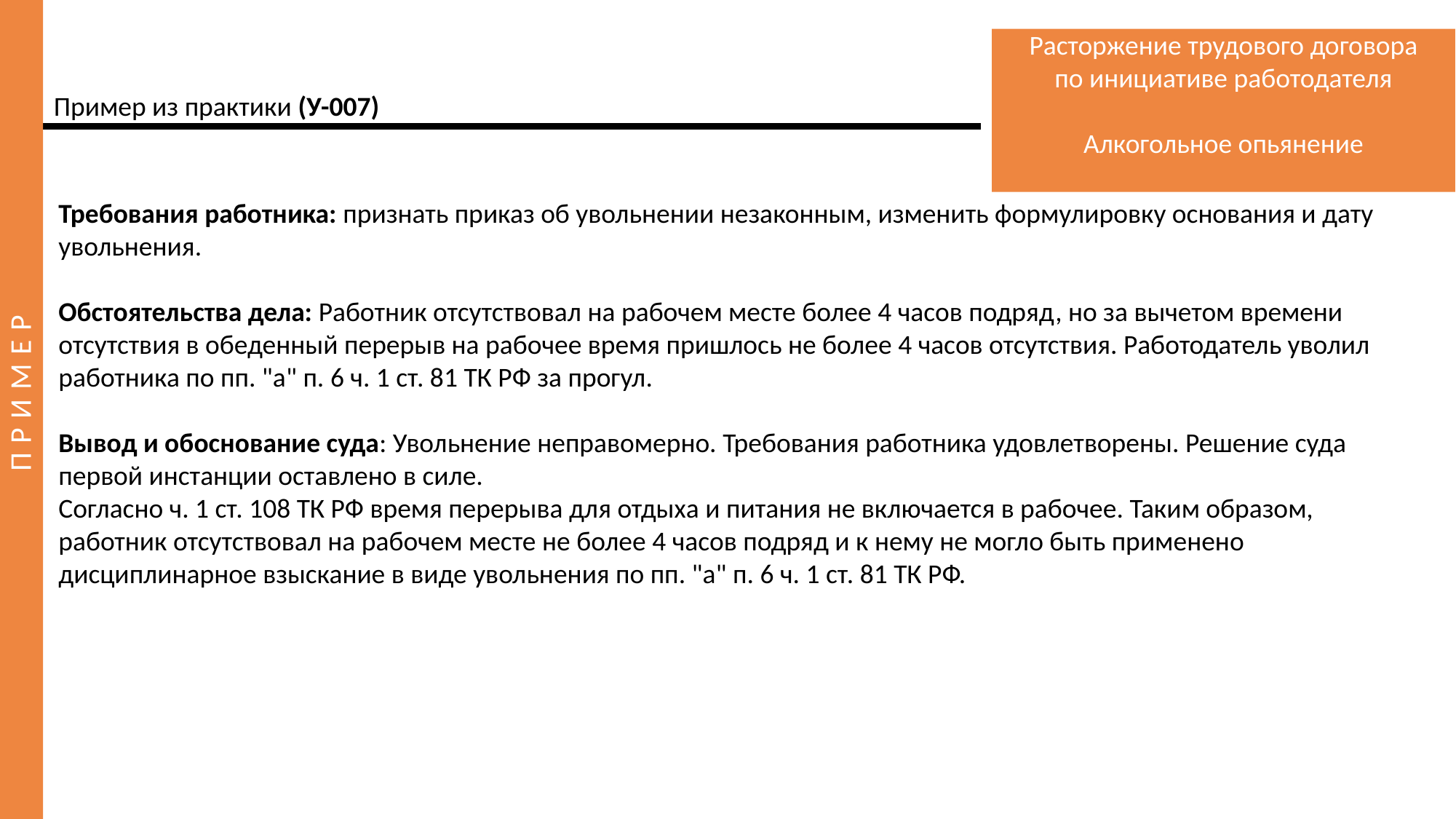

Расторжение трудового договора по инициативе работодателя

Алкогольное опьянение

Пример из практики (У-007)

Требования работника: признать приказ об увольнении незаконным, изменить формулировку основания и дату увольнения.

Обстоятельства дела: Работник отсутствовал на рабочем месте более 4 часов подряд, но за вычетом времени отсутствия в обеденный перерыв на рабочее время пришлось не более 4 часов отсутствия. Работодатель уволил работника по пп. "а" п. 6 ч. 1 ст. 81 ТК РФ за прогул.

Вывод и обоснование суда: Увольнение неправомерно. Требования работника удовлетворены. Решение суда первой инстанции оставлено в силе.
Согласно ч. 1 ст. 108 ТК РФ время перерыва для отдыха и питания не включается в рабочее. Таким образом, работник отсутствовал на рабочем месте не более 4 часов подряд и к нему не могло быть применено дисциплинарное взыскание в виде увольнения по пп. "а" п. 6 ч. 1 ст. 81 ТК РФ.

ПРИМЕР